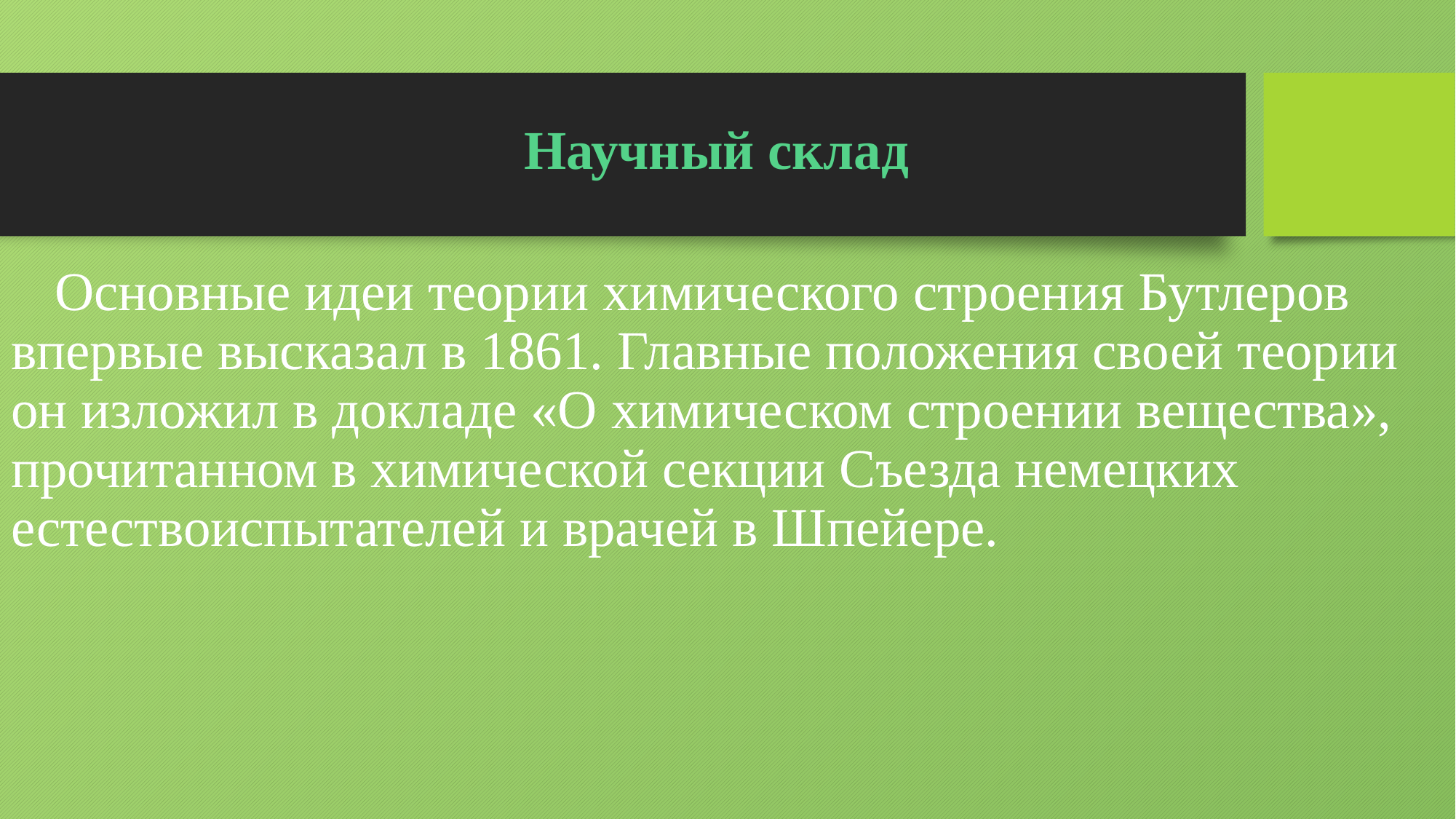

# Научный склад
   Основные идеи теории химического строения Бутлеров впервые высказал в 1861. Главные положения своей теории он изложил в докладе «О химическом строении вещества», прочитанном в химической секции Съезда немецких естествоиспытателей и врачей в Шпейере.